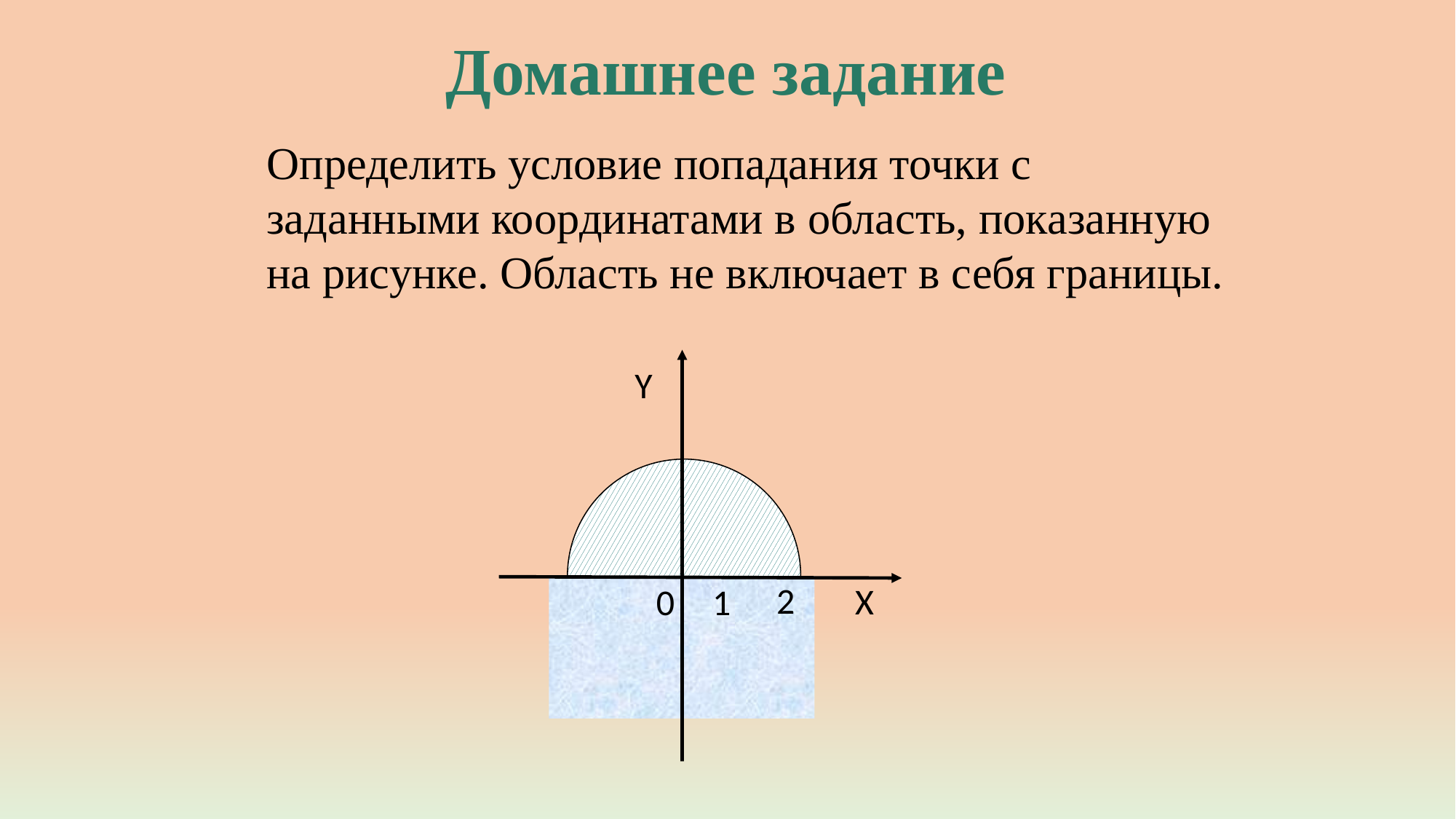

Домашнее задание
Определить условие попадания точки с заданными координатами в область, показанную на рисунке. Область не включает в себя границы.

Y

2
X
1
0